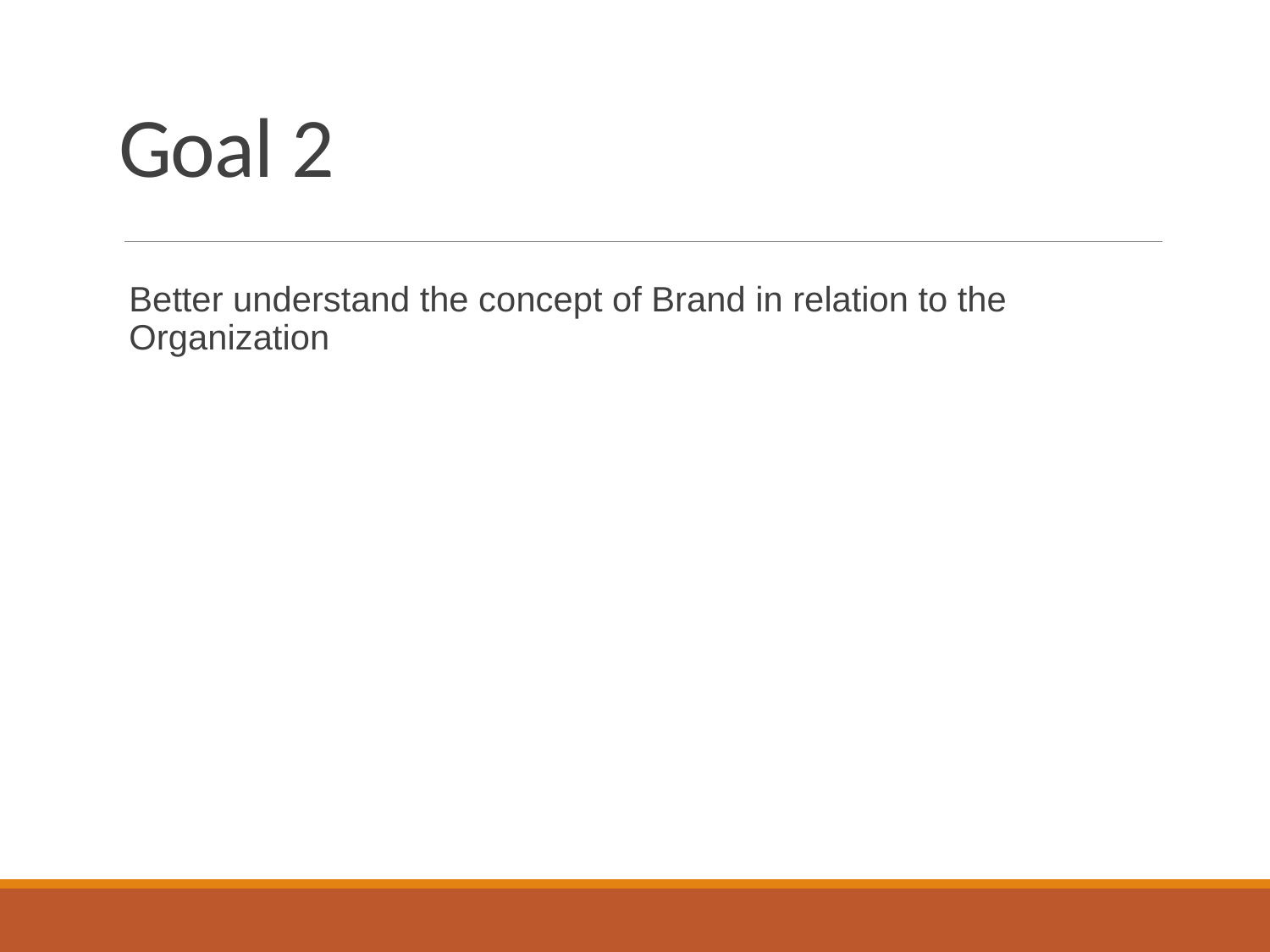

# Goal 2
Better understand the concept of Brand in relation to the Organization